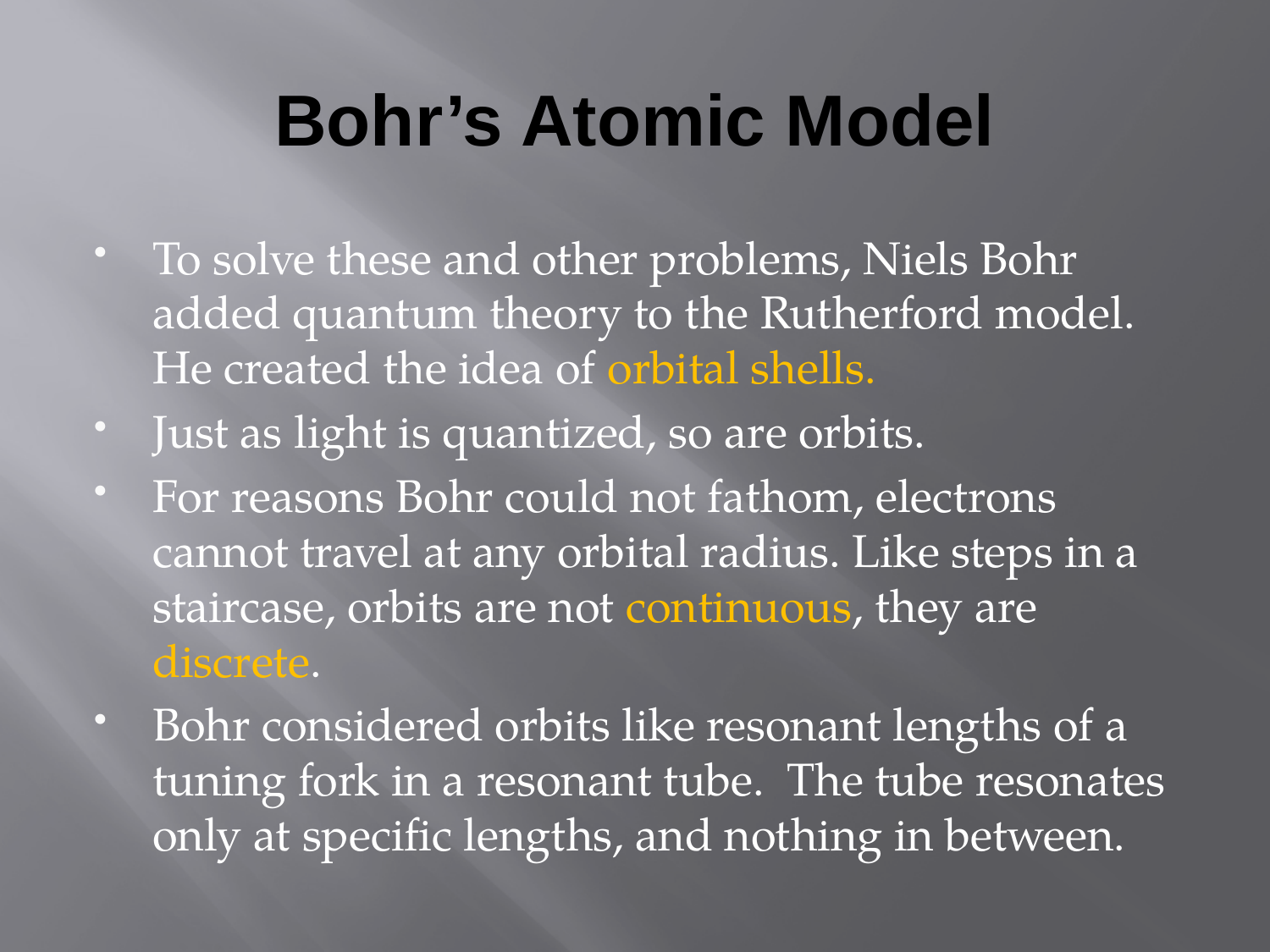

# Bohr’s Atomic Model
To solve these and other problems, Niels Bohr added quantum theory to the Rutherford model. He created the idea of orbital shells.
Just as light is quantized, so are orbits.
For reasons Bohr could not fathom, electrons cannot travel at any orbital radius. Like steps in a staircase, orbits are not continuous, they are discrete.
Bohr considered orbits like resonant lengths of a tuning fork in a resonant tube.  The tube resonates only at specific lengths, and nothing in between.